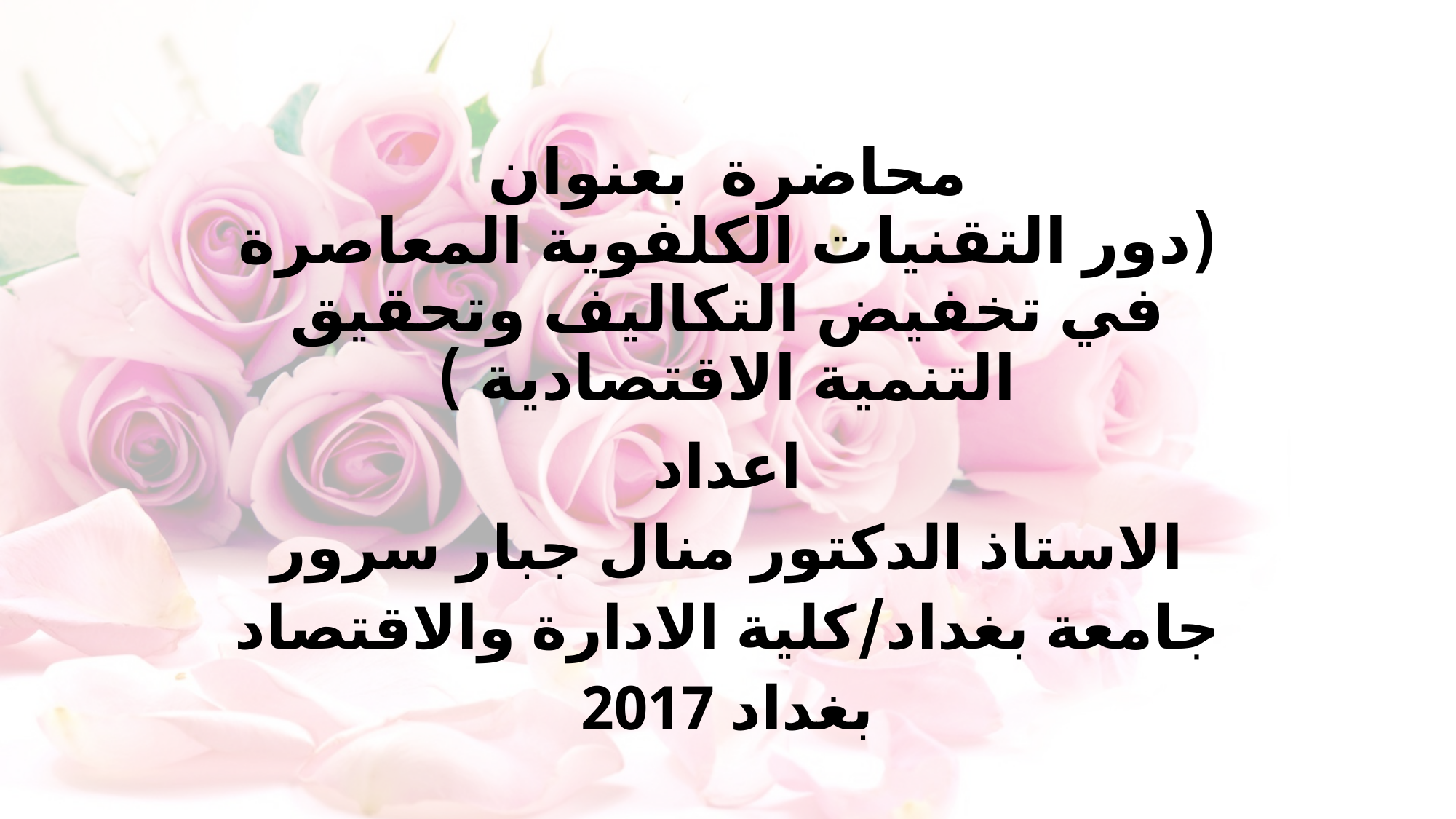

# محاضرة  بعنوان (دور التقنيات الكلفوية المعاصرة في تخفيض التكاليف وتحقيق التنمية الاقتصادية )
اعداد
الاستاذ الدكتور منال جبار سرور
جامعة بغداد/كلية الادارة والاقتصاد
بغداد 2017